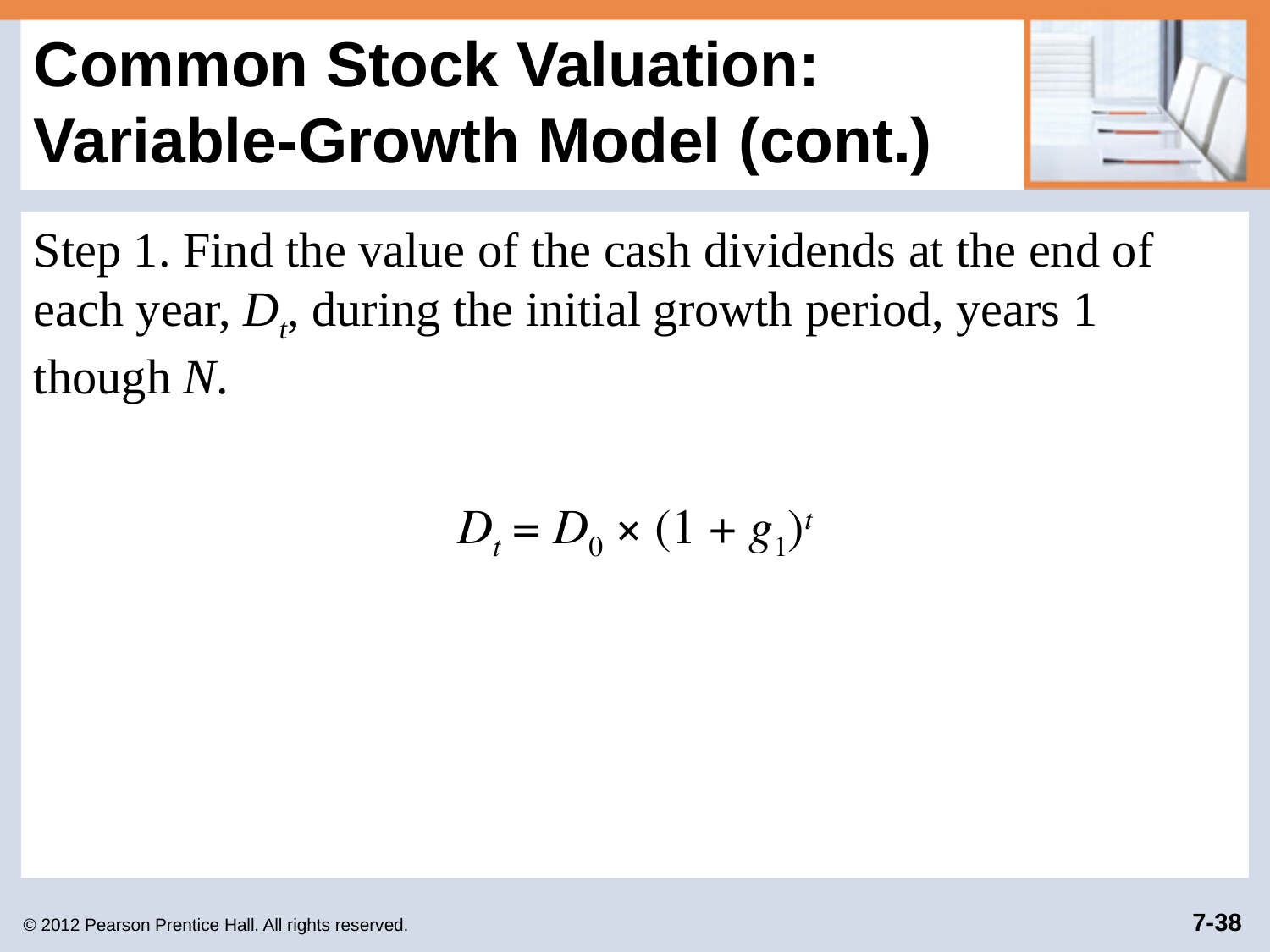

# Common Stock Valuation: Variable-Growth Model (cont.)
Step 1. Find the value of the cash dividends at the end of each year, Dt, during the initial growth period, years 1 though N.

Dt = D0 × (1 + g1)t
© 2012 Pearson Prentice Hall. All rights reserved.
7-38